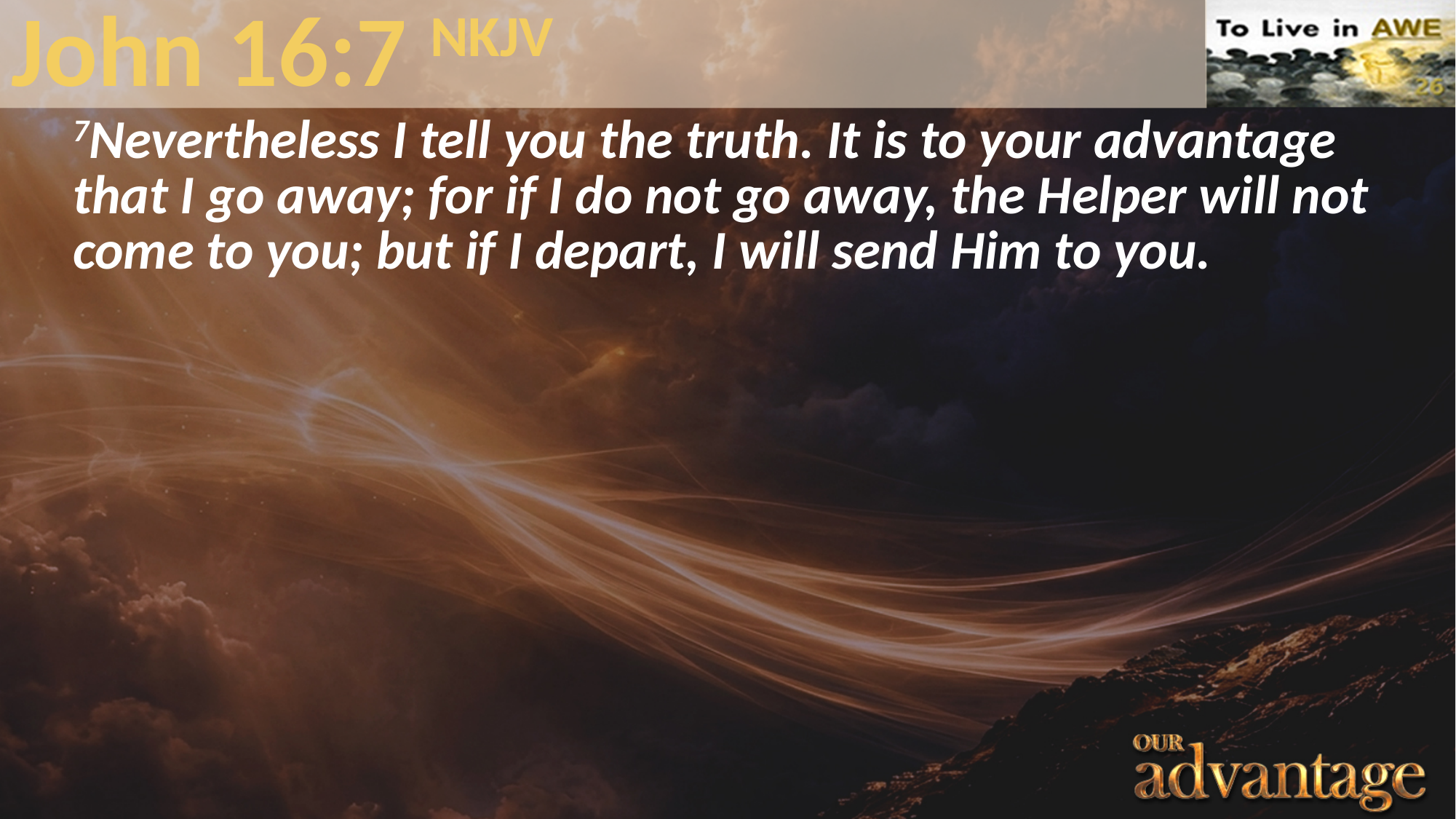

# John 16:7 NKJV
7Nevertheless I tell you the truth. It is to your advantage that I go away; for if I do not go away, the Helper will not come to you; but if I depart, I will send Him to you.